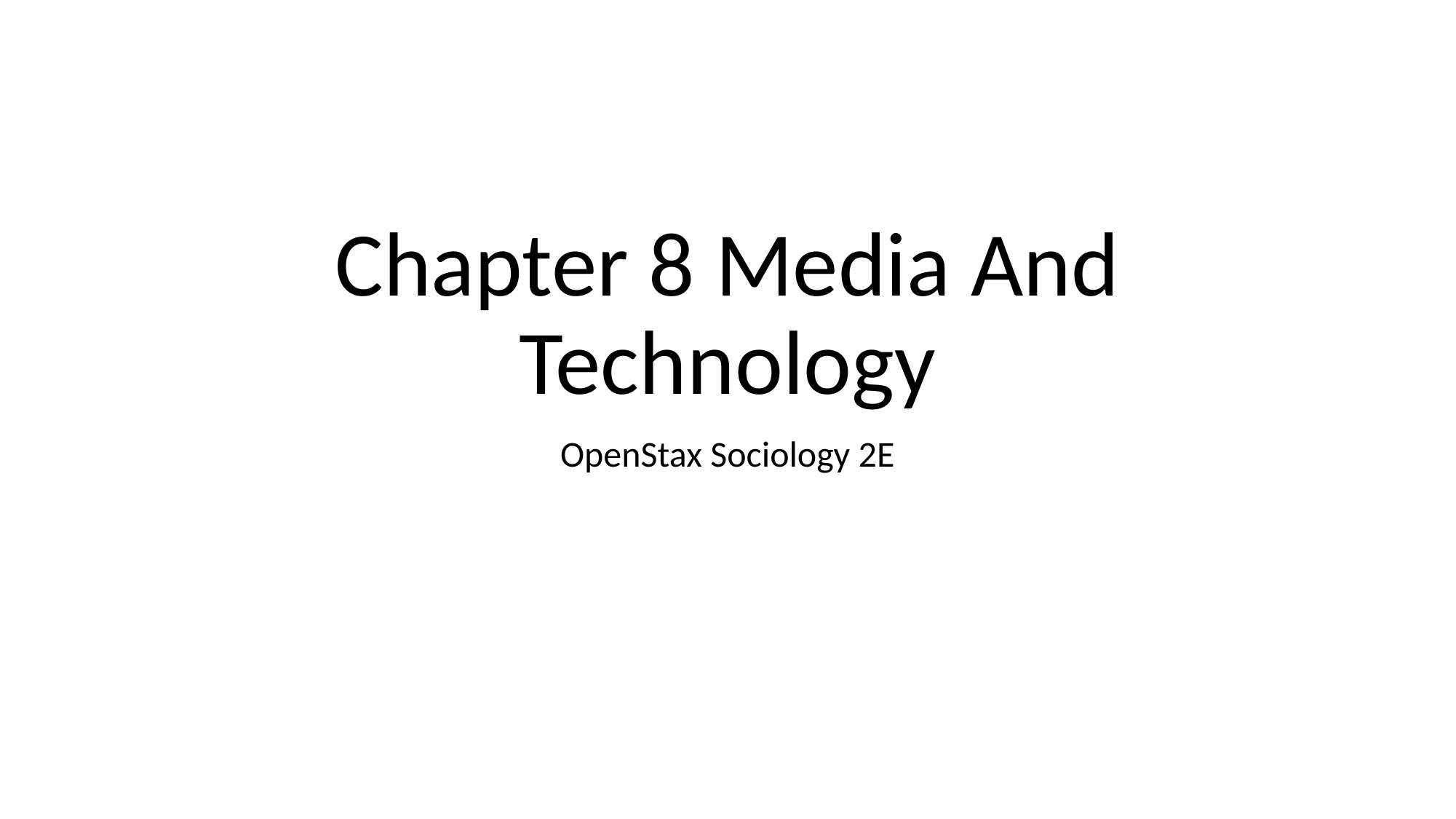

# Chapter 8 Media And Technology
OpenStax Sociology 2E